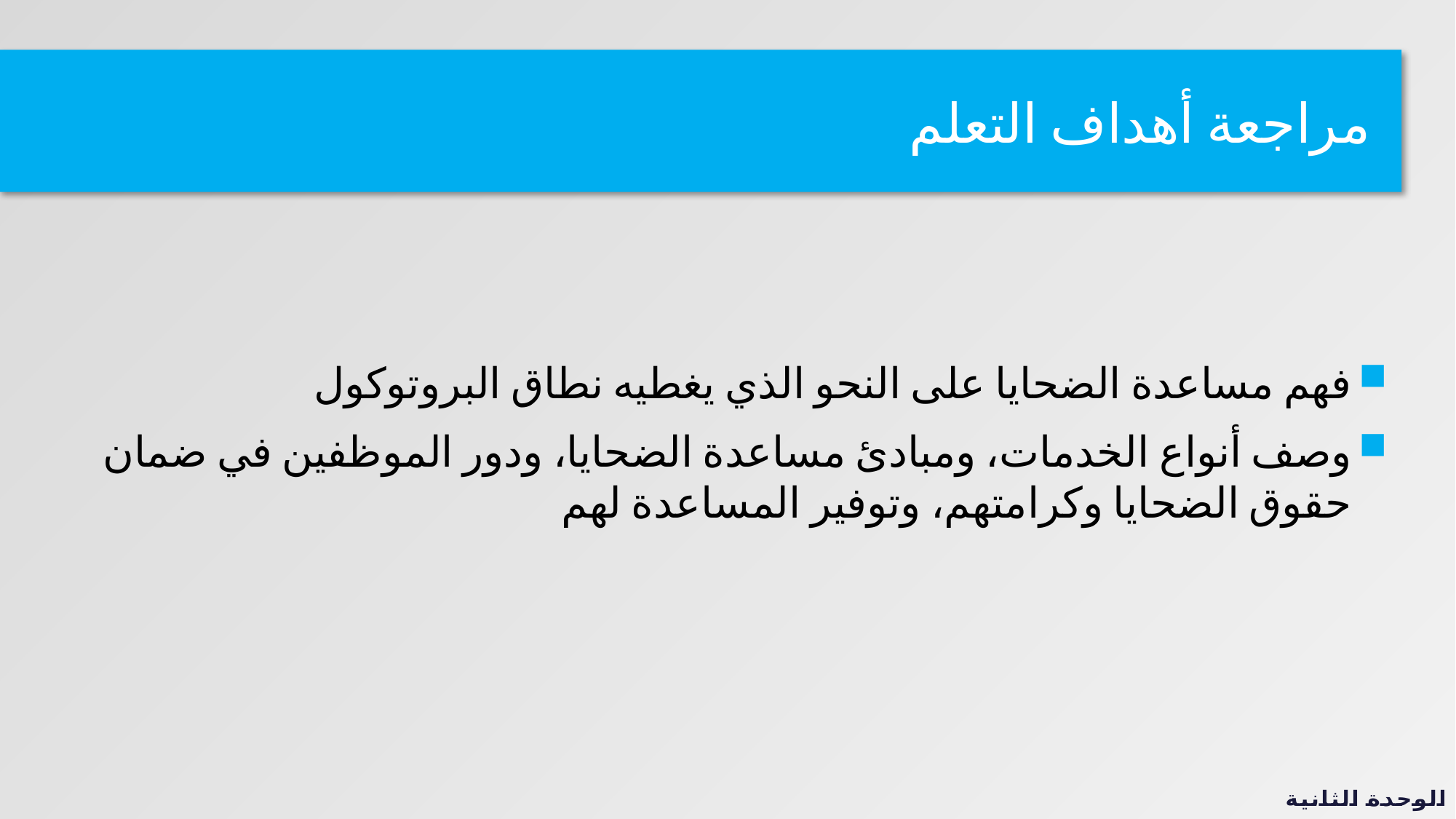

# مراجعة أهداف التعلم
فهم مساعدة الضحايا على النحو الذي يغطيه نطاق البروتوكول
وصف أنواع الخدمات، ومبادئ مساعدة الضحايا، ودور الموظفين في ضمان حقوق الضحايا وكرامتهم، وتوفير المساعدة لهم
الوحدة الثانية